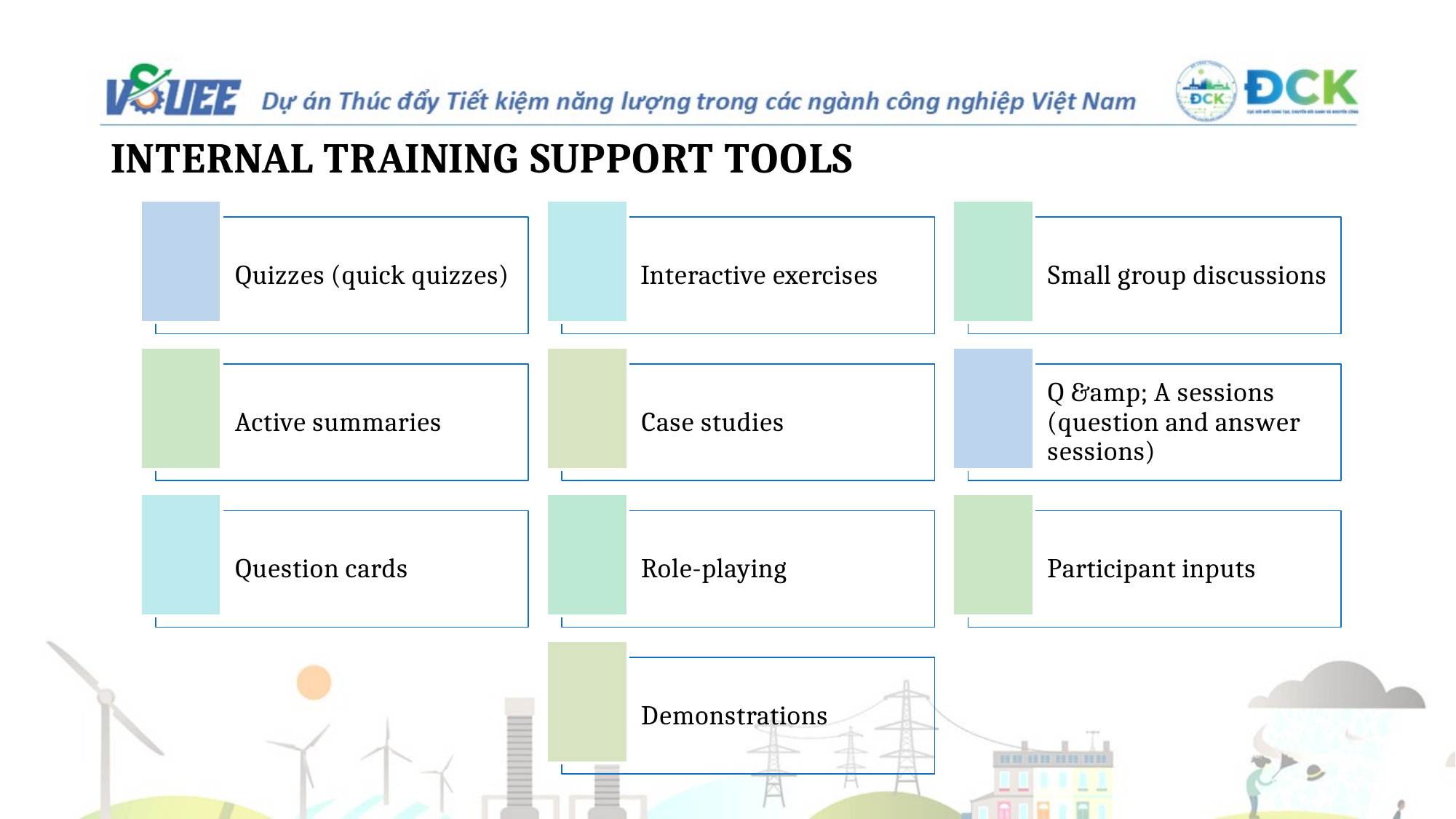

# INTERNAL TRAINING SUPPORT TOOLS
Quizzes (quick quizzes)
Interactive exercises
Small group discussions
Active summaries
Case studies
Q &amp; A sessions (question and answer sessions)
Question cards
Role-playing
Participant inputs
Demonstrations